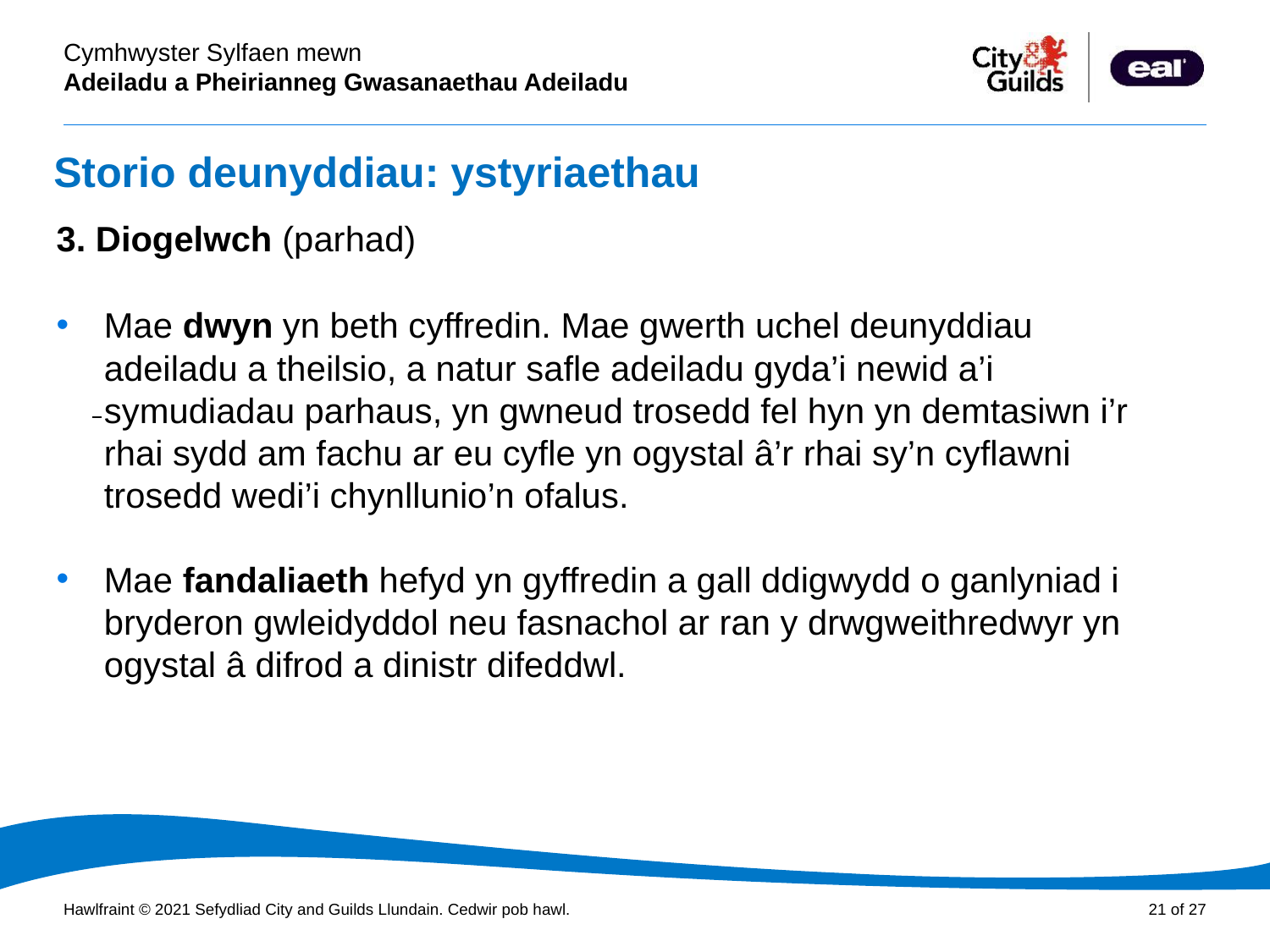

# Storio deunyddiau: ystyriaethau

3. Diogelwch (parhad)

Cyflwyniad PowerPoint

Mae dwyn yn beth cyffredin. Mae gwerth uchel deunyddiau adeiladu a theilsio, a natur safle adeiladu gyda’i newid a’i symudiadau parhaus, yn gwneud trosedd fel hyn yn demtasiwn i’r rhai sydd am fachu ar eu cyfle yn ogystal â’r rhai sy’n cyflawni trosedd wedi’i chynllunio’n ofalus.

Mae fandaliaeth hefyd yn gyffredin a gall ddigwydd o ganlyniad i bryderon gwleidyddol neu fasnachol ar ran y drwgweithredwyr yn ogystal â difrod a dinistr difeddwl.